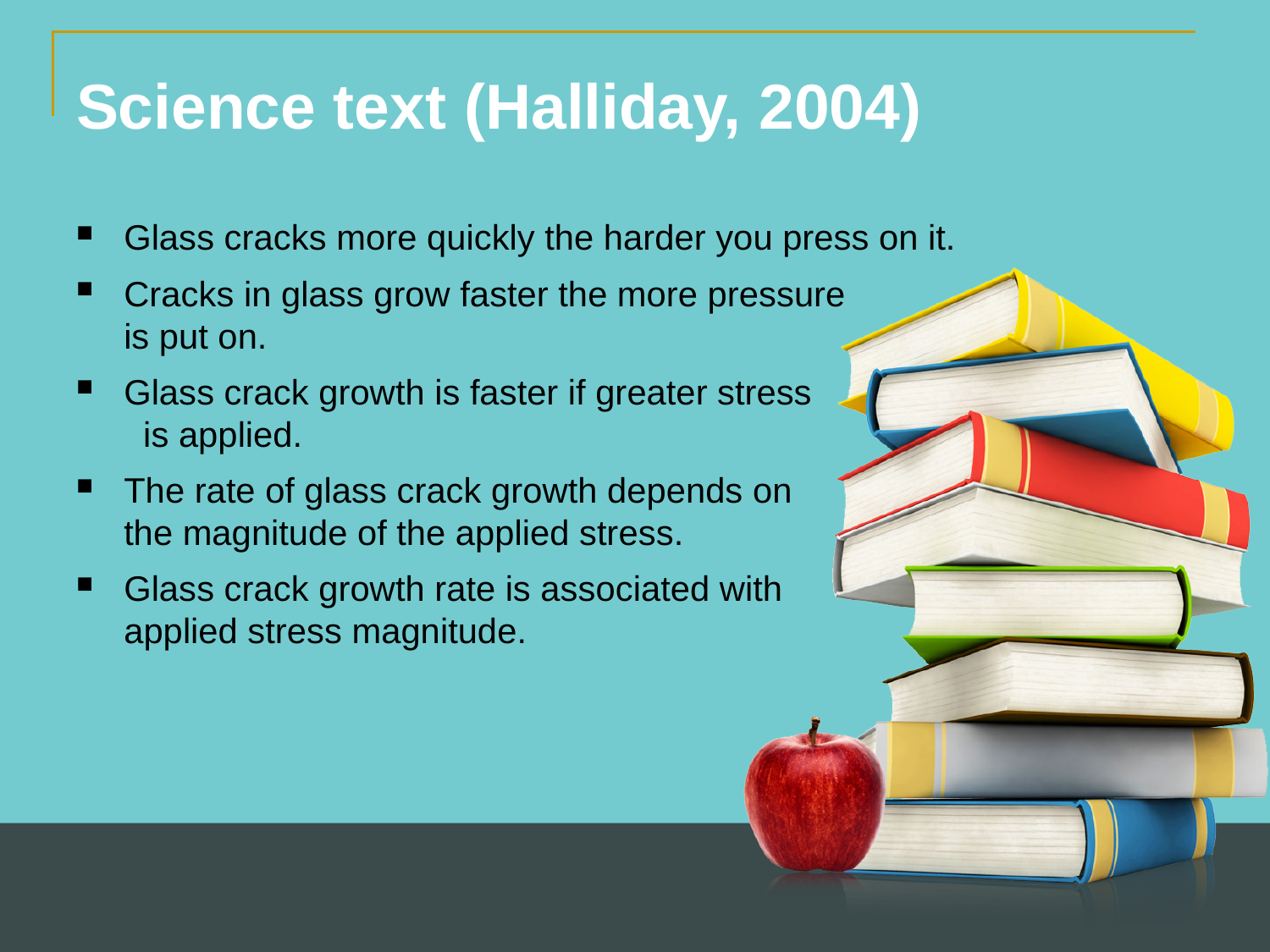

Science text (Halliday, 2004)

Glass cracks more quickly the harder you press on it.
Cracks in glass grow faster the more pressure                               is put on.
Glass crack growth is faster if greater stress                                     is applied.
The rate of glass crack growth depends on                                    the magnitude of the applied stress.
Glass crack growth rate is associated with                                applied stress magnitude.